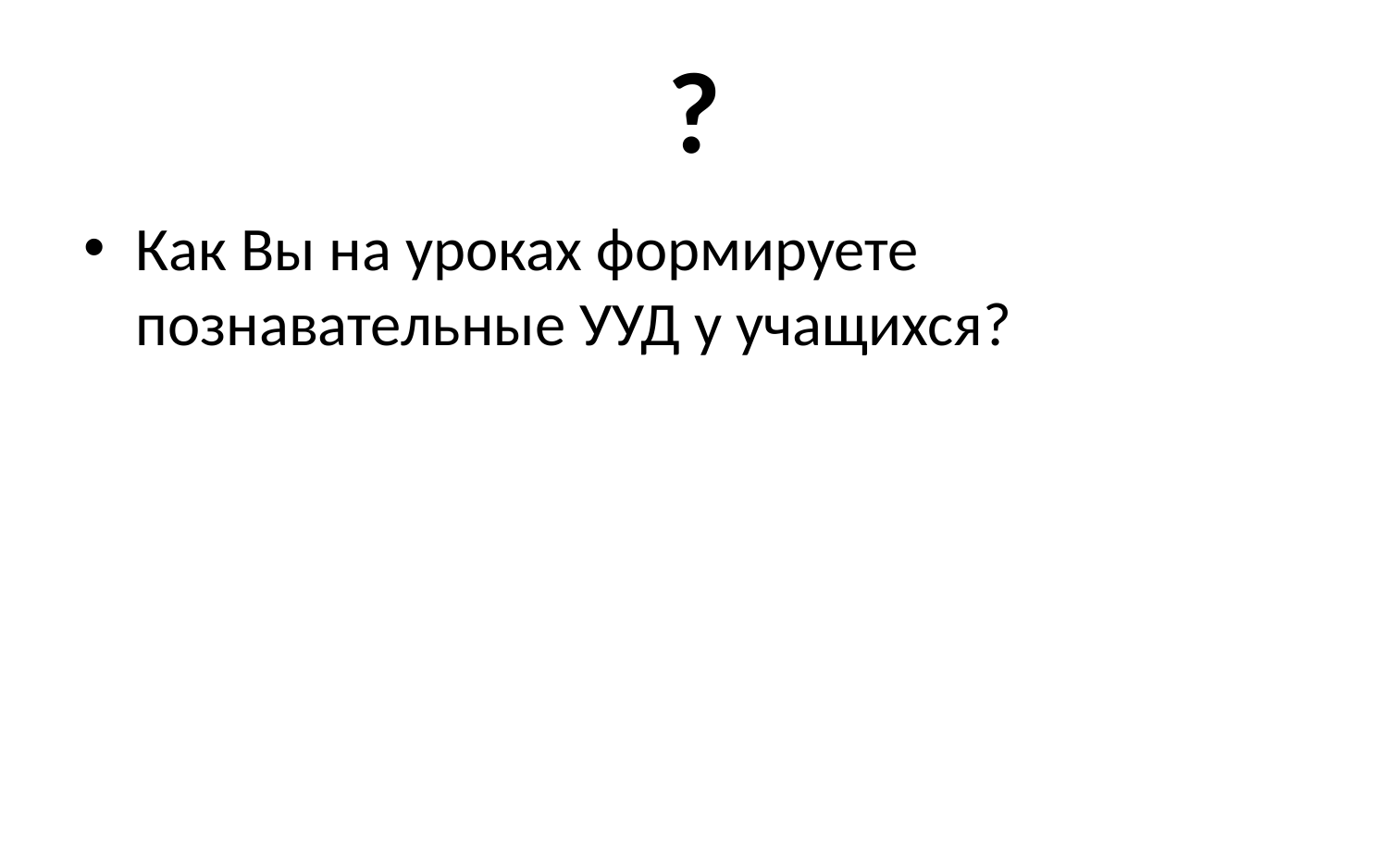

# ?
Как Вы на уроках формируете познавательные УУД у учащихся?